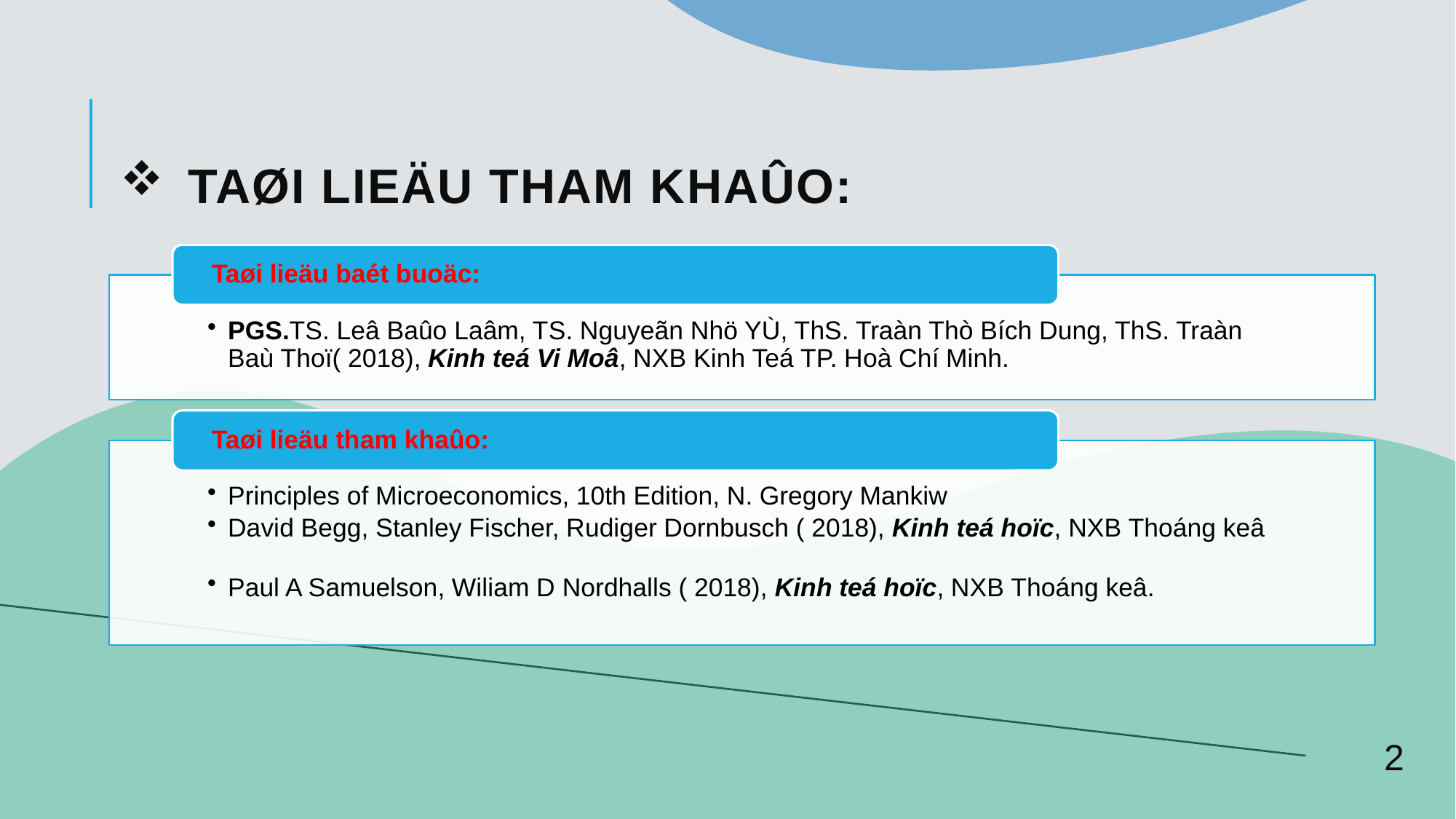

# TAØI LIEÄU THAM KHAÛO:
PGS.TS. Leâ Baûo Laâm, TS. Nguyeãn Nhö YÙ, ThS. Traàn Thò Bích Dung, ThS. Traàn Baù Thoï( 2018), Kinh teá Vi Moâ, NXB Kinh Teá TP. Hoà Chí Minh.
Taøi lieäu baét buoäc:
Principles of Microeconomics, 10th Edition, N. Gregory Mankiw
David Begg, Stanley Fischer, Rudiger Dornbusch ( 2018), Kinh teá hoïc, NXB Thoáng keâ
Paul A Samuelson, Wiliam D Nordhalls ( 2018), Kinh teá hoïc, NXB Thoáng keâ.
Taøi lieäu tham khaûo:
2